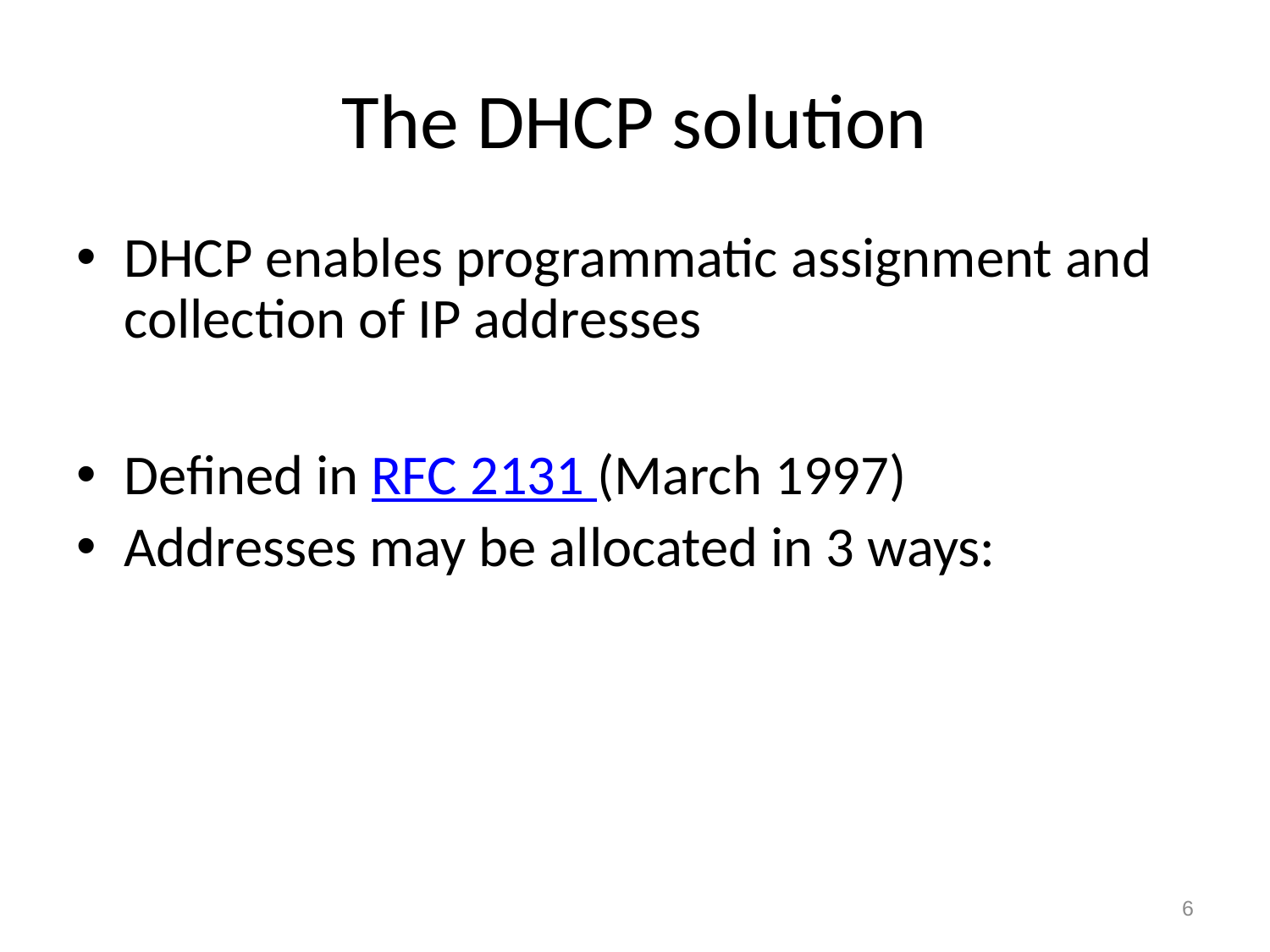

# The DHCP solution
DHCP enables programmatic assignment and collection of IP addresses

Defined in RFC 2131 (March 1997)
Addresses may be allocated in 3 ways:

6